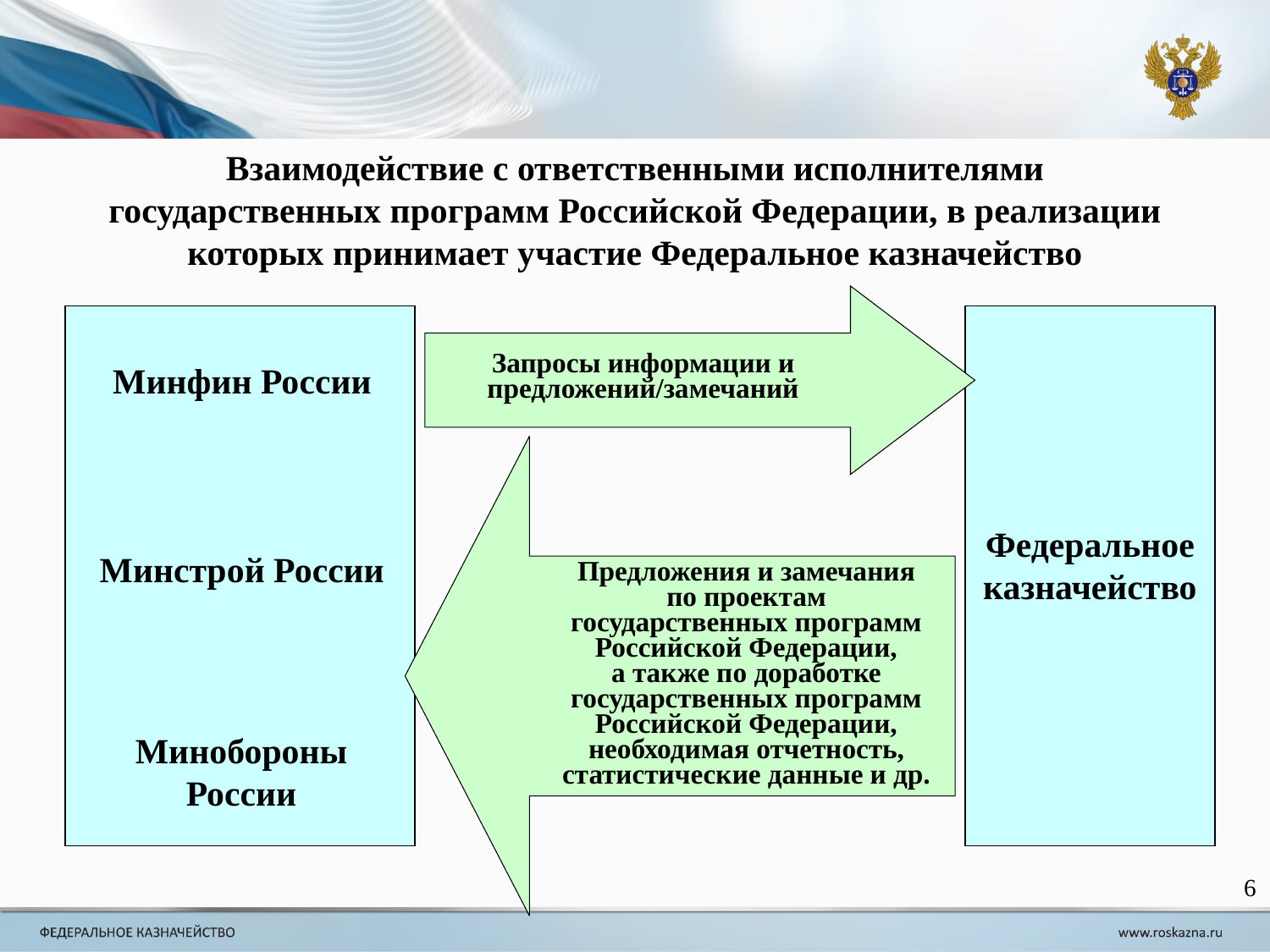

Взаимодействие с ответственными исполнителями
государственных программ Российской Федерации, в реализации которых принимает участие Федеральное казначейство

Запросы информации и предложений/замечаний
Минфин России

Федеральное казначейство
Минстрой России
Предложения и замечания по проектам государственных программ Российской Федерации,
а также по доработке государственных программ Российской Федерации, необходимая отчетность, статистические данные и др.
Минобороны России
6